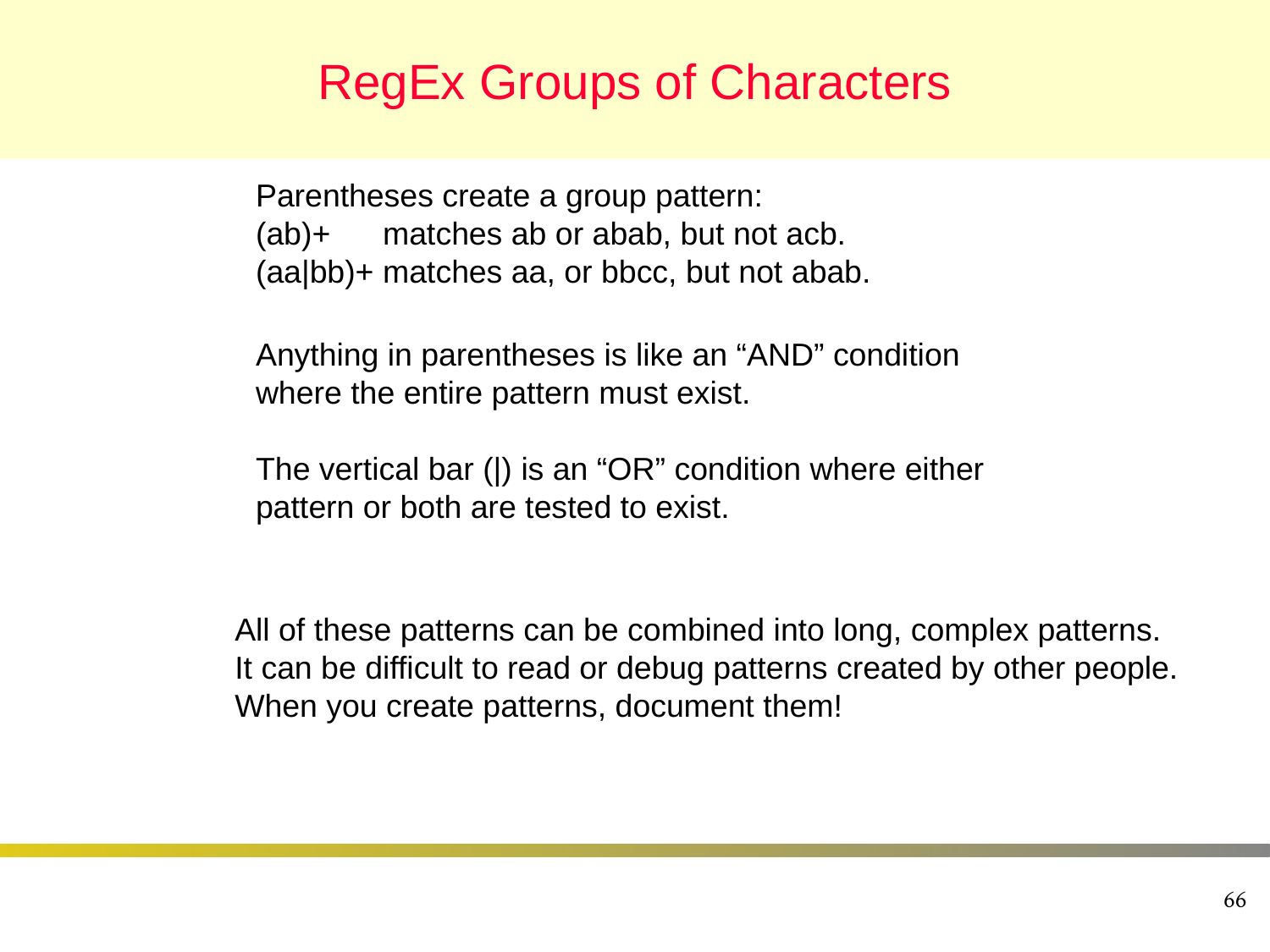

# RegEx Groups of Characters
Parentheses create a group pattern:
(ab)+	matches ab or abab, but not acb.
(aa|bb)+	matches aa, or bbcc, but not abab.
Anything in parentheses is like an “AND” condition where the entire pattern must exist.

The vertical bar (|) is an “OR” condition where either pattern or both are tested to exist.
All of these patterns can be combined into long, complex patterns.
It can be difficult to read or debug patterns created by other people.
When you create patterns, document them!
66